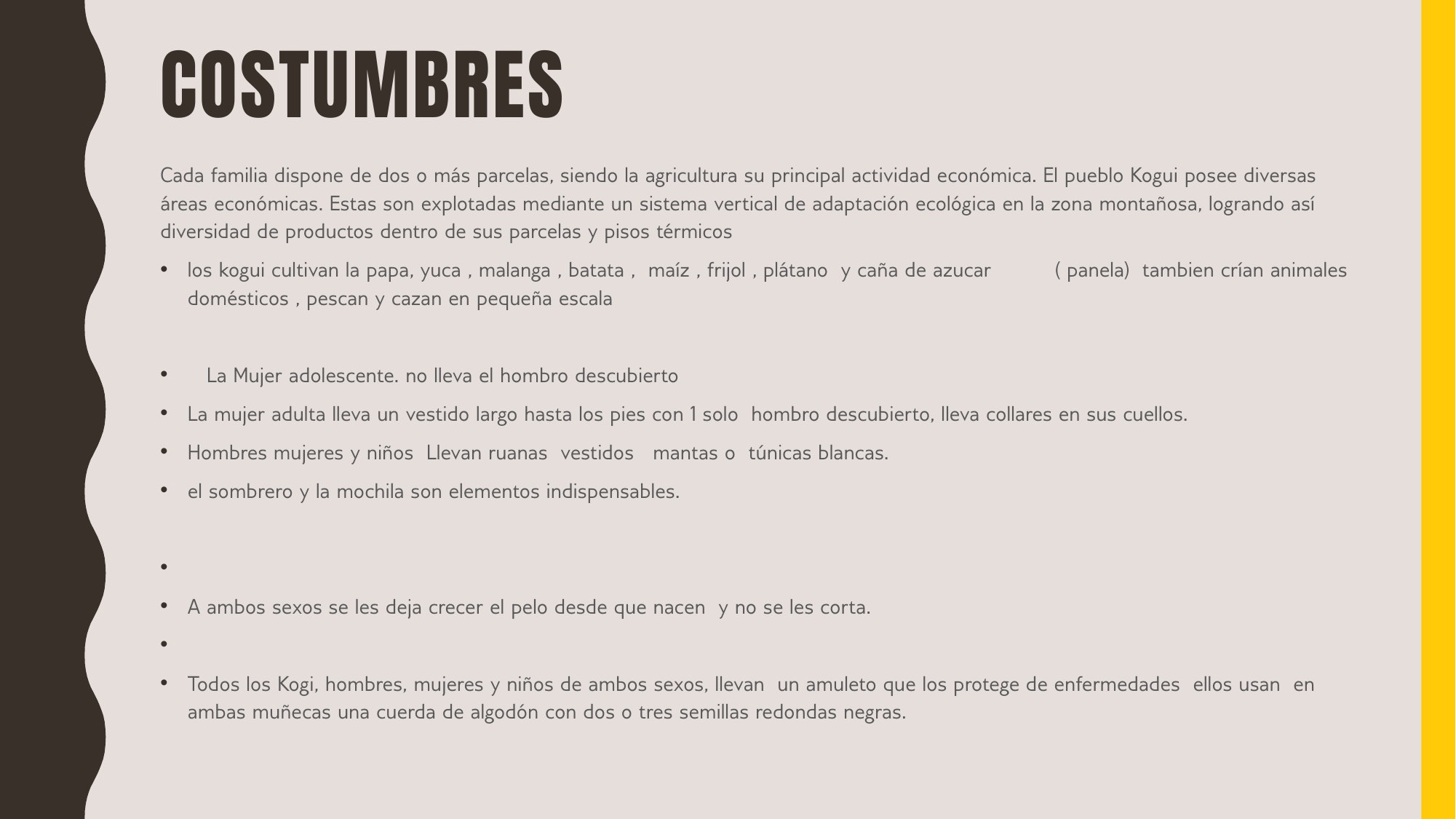

# Costumbres
Cada familia dispone de dos o más parcelas, siendo la agricultura su principal actividad económica. El pueblo Kogui posee diversas áreas económicas. Estas son explotadas mediante un sistema vertical de adaptación ecológica en la zona montañosa, logrando así diversidad de productos dentro de sus parcelas y pisos térmicos
los kogui cultivan la papa, yuca , malanga , batata ,  maíz , frijol , plátano  y caña de azucar          ( panela)  tambien crían animales domésticos , pescan y cazan en pequeña escala

   La Mujer adolescente. no lleva el hombro descubierto
La mujer adulta lleva un vestido largo hasta los pies con 1 solo  hombro descubierto, lleva collares en sus cuellos.
Hombres mujeres y niños  Llevan ruanas  vestidos   mantas o  túnicas blancas.
el sombrero y la mochila son elementos indispensables.

A ambos sexos se les deja crecer el pelo desde que nacen  y no se les corta.

Todos los Kogi, hombres, mujeres y niños de ambos sexos, llevan  un amuleto que los protege de enfermedades  ellos usan  en ambas muñecas una cuerda de algodón con dos o tres semillas redondas negras.